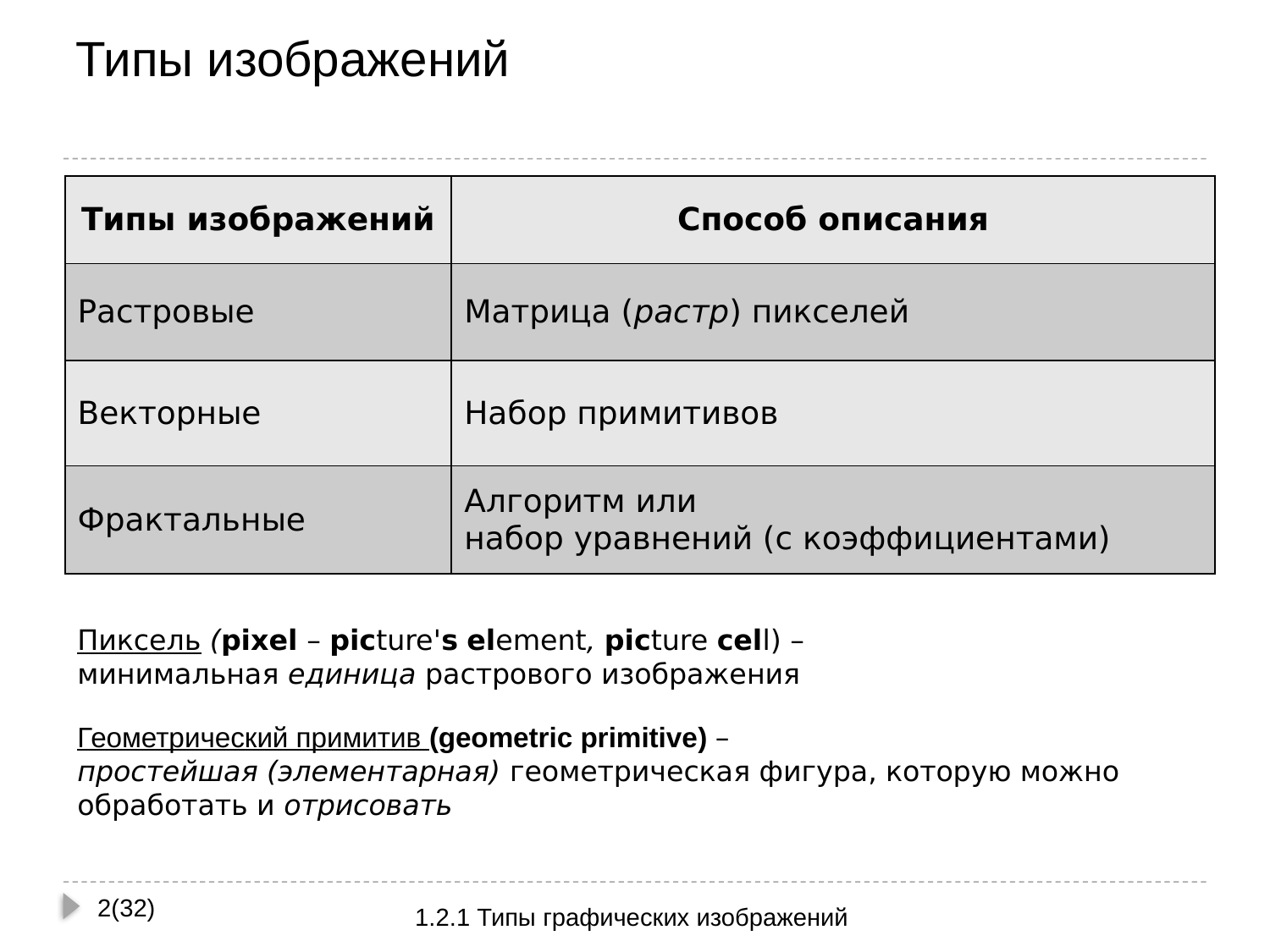

# Типы изображений
| Типы изображений | Способ описания |
| --- | --- |
| Растровые | Матрица (растр) пикселей |
| Векторные | Набор примитивов |
| Фрактальные | Алгоритм или набор уравнений (с коэффициентами) |
Пиксель (pixel – picture's element, picture cell) –
минимальная единица растрового изображения

Геометрический примитив (geometric primitive) –
простейшая (элементарная) геометрическая фигура, которую можно обработать и отрисовать
2(32)
1.2.1 Типы графических изображений